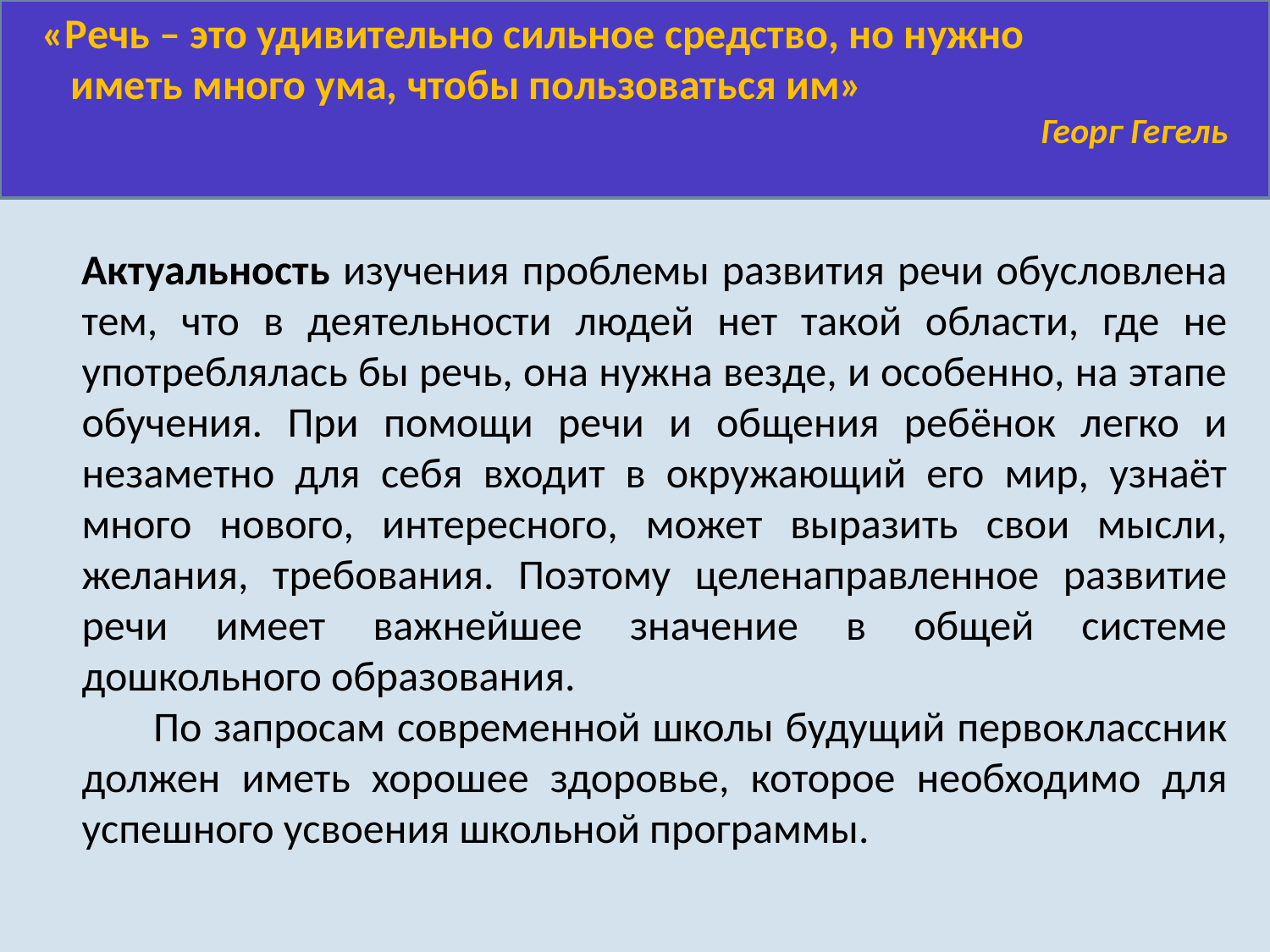

«Речь – это удивительно сильное средство, но нужно
   иметь много ума, чтобы пользоваться им»
                                                                                    Георг Гегель

Актуальность изучения проблемы развития речи обусловлена тем, что в деятельности людей нет такой области, где не употреблялась бы речь, она нужна везде, и особенно, на этапе обучения. При помощи речи и общения ребёнок легко и незаметно для себя входит в окружающий его мир, узнаёт много нового, интересного, может выразить свои мысли, желания, требования. Поэтому целенаправленное развитие речи имеет важнейшее значение в общей системе дошкольного образования.
      По запросам современной школы будущий первоклассник должен иметь хорошее здоровье, которое необходимо для успешного усвоения школьной программы.